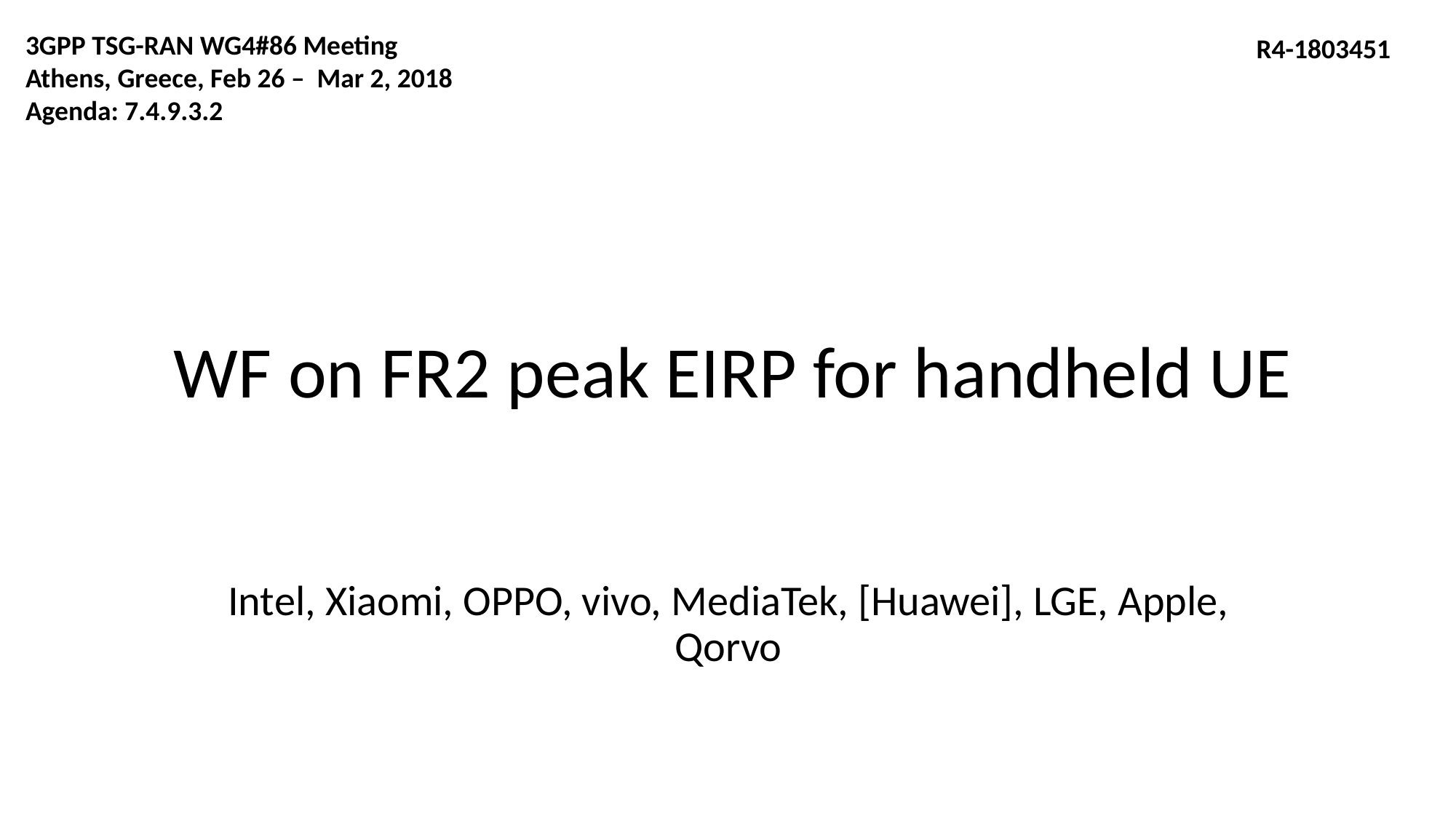

3GPP TSG-RAN WG4#86 Meeting
Athens, Greece, Feb 26 –  Mar 2, 2018
Agenda: 7.4.9.3.2
R4-1803451
# WF on FR2 peak EIRP for handheld UE
Intel, Xiaomi, OPPO, vivo, MediaTek, [Huawei], LGE, Apple, Qorvo